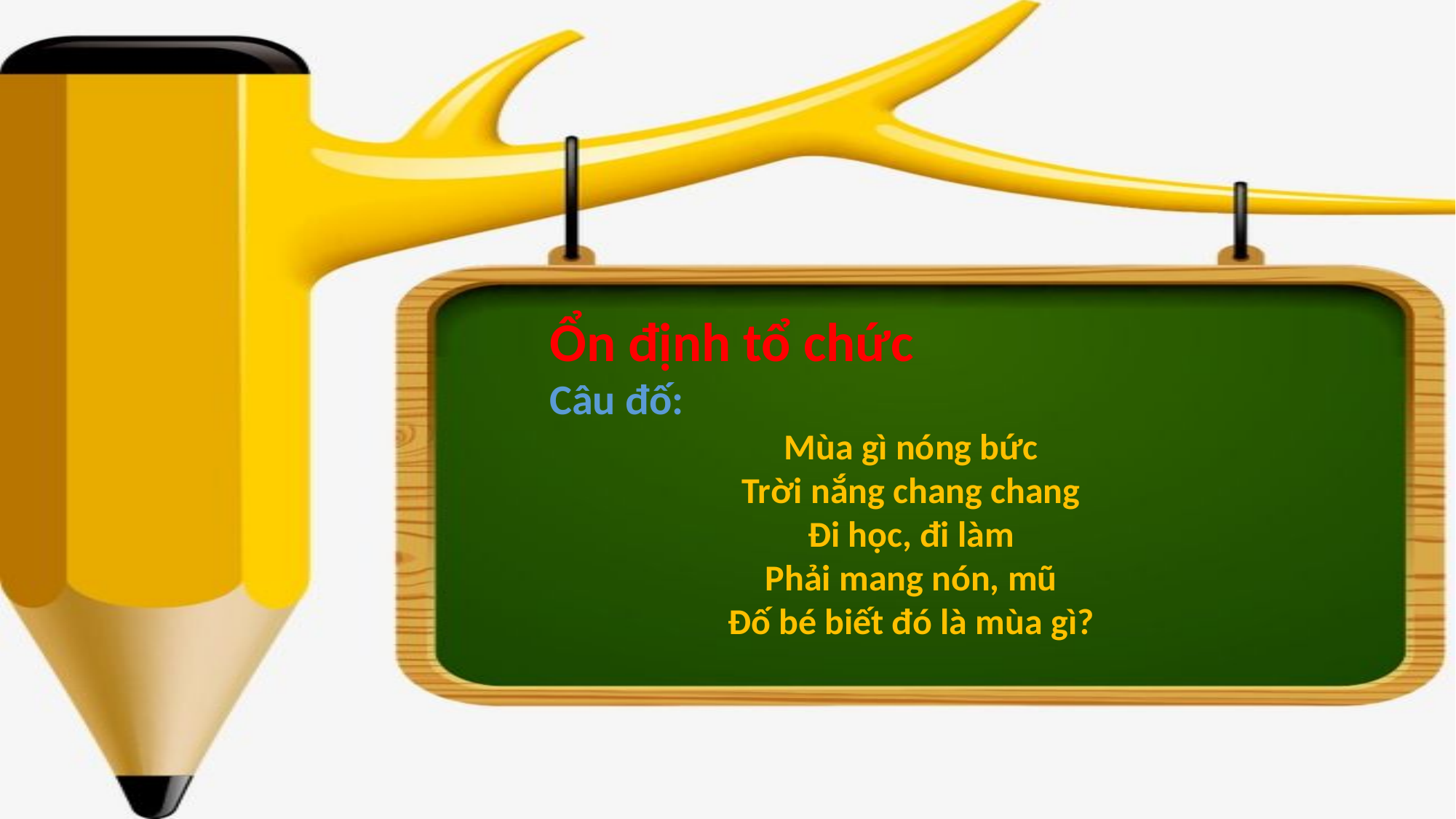

Ổn định tổ chức
Câu đố:
Mùa gì nóng bức
Trời nắng chang chang
Đi học, đi làm
Phải mang nón, mũ
Đố bé biết đó là mùa gì?